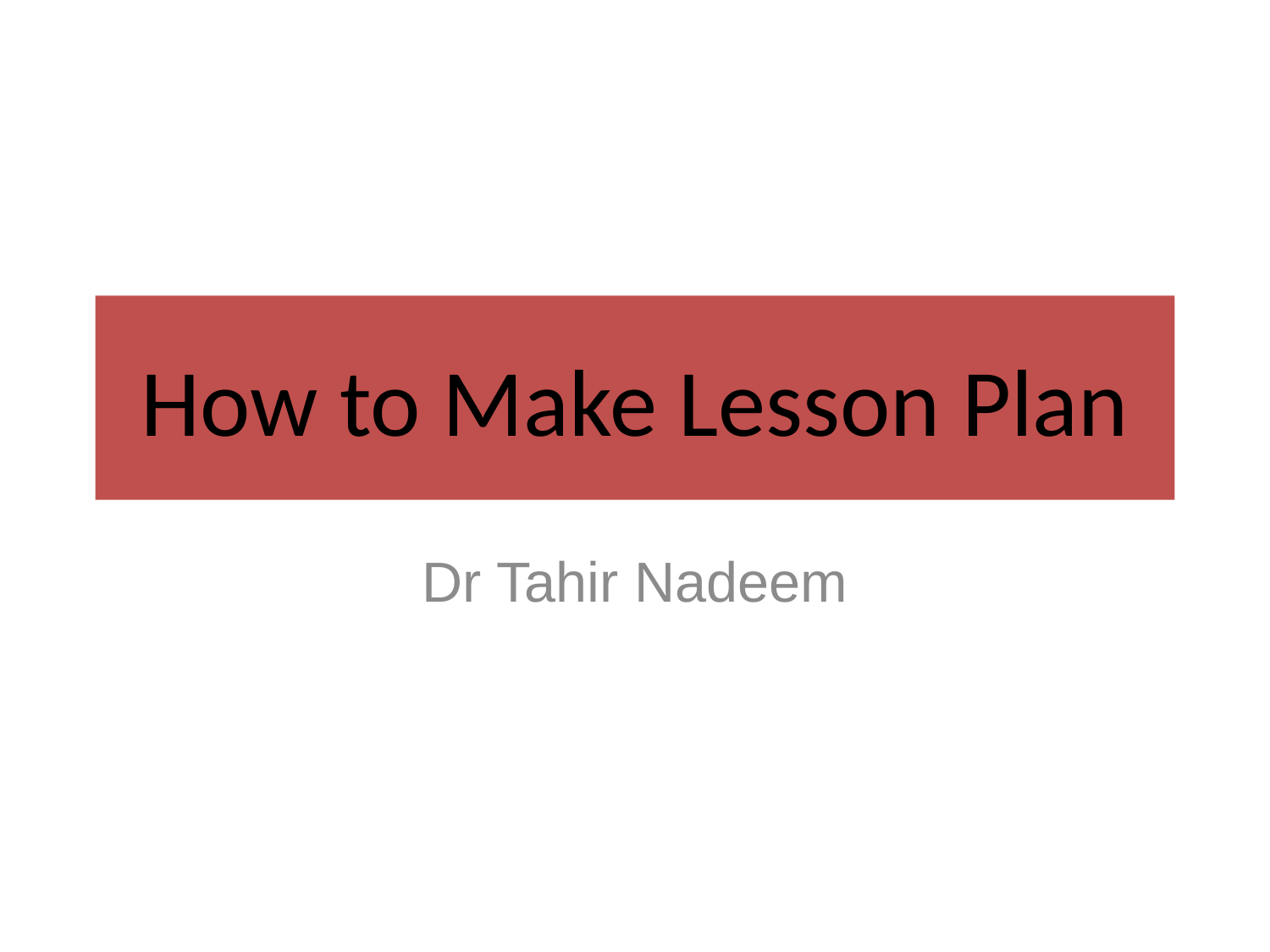

# How to Make Lesson Plan
Dr Tahir Nadeem